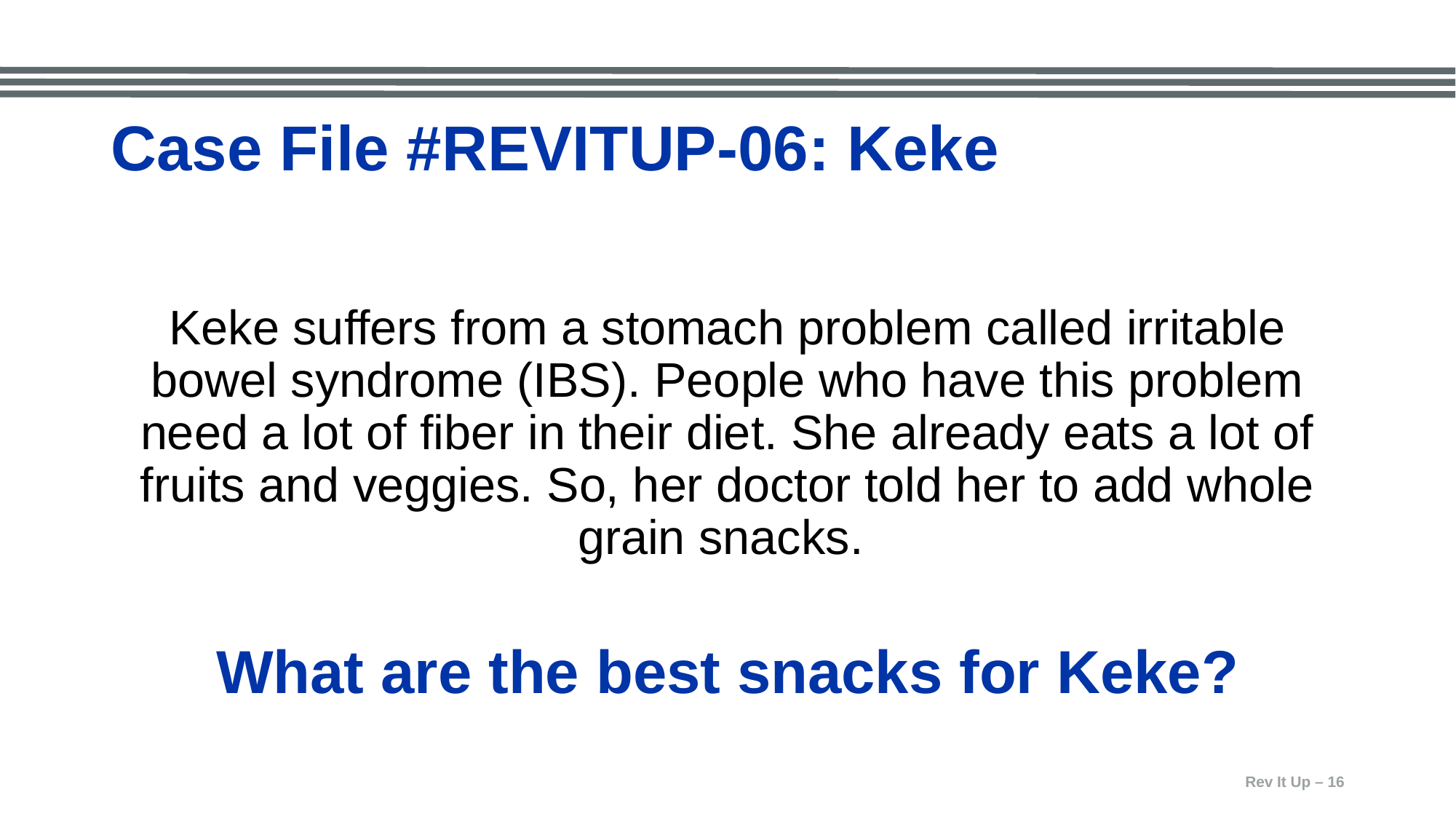

# Case File #REVITUP-06: Keke
Keke suffers from a stomach problem called irritable bowel syndrome (IBS). People who have this problem need a lot of fiber in their diet. She already eats a lot of fruits and veggies. So, her doctor told her to add whole grain snacks.

What are the best snacks for Keke?
Rev It Up – 16